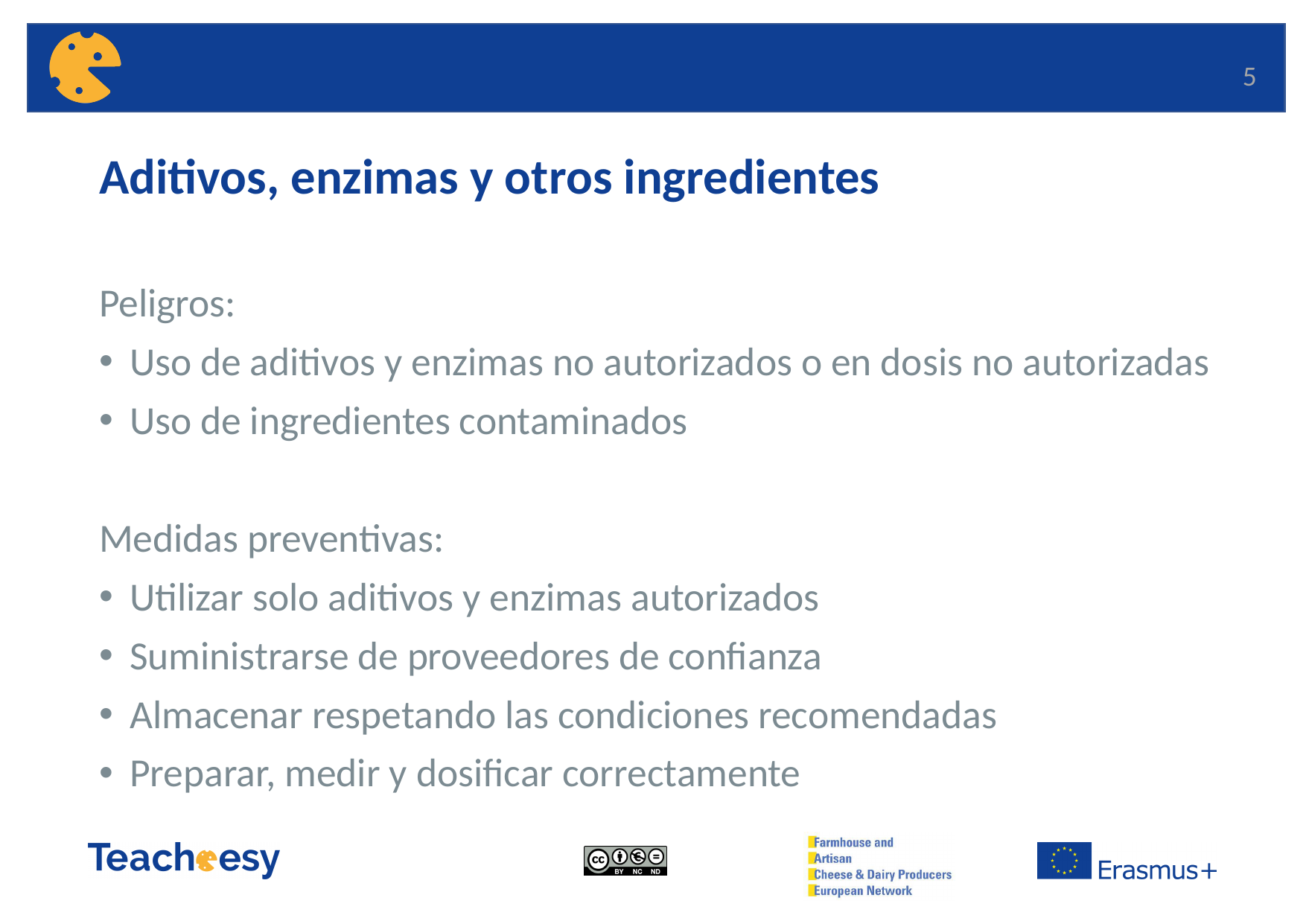

5
# Aditivos, enzimas y otros ingredientes
Peligros:
Uso de aditivos y enzimas no autorizados o en dosis no autorizadas
Uso de ingredientes contaminados

Medidas preventivas:
Utilizar solo aditivos y enzimas autorizados
Suministrarse de proveedores de confianza
Almacenar respetando las condiciones recomendadas
Preparar, medir y dosificar correctamente